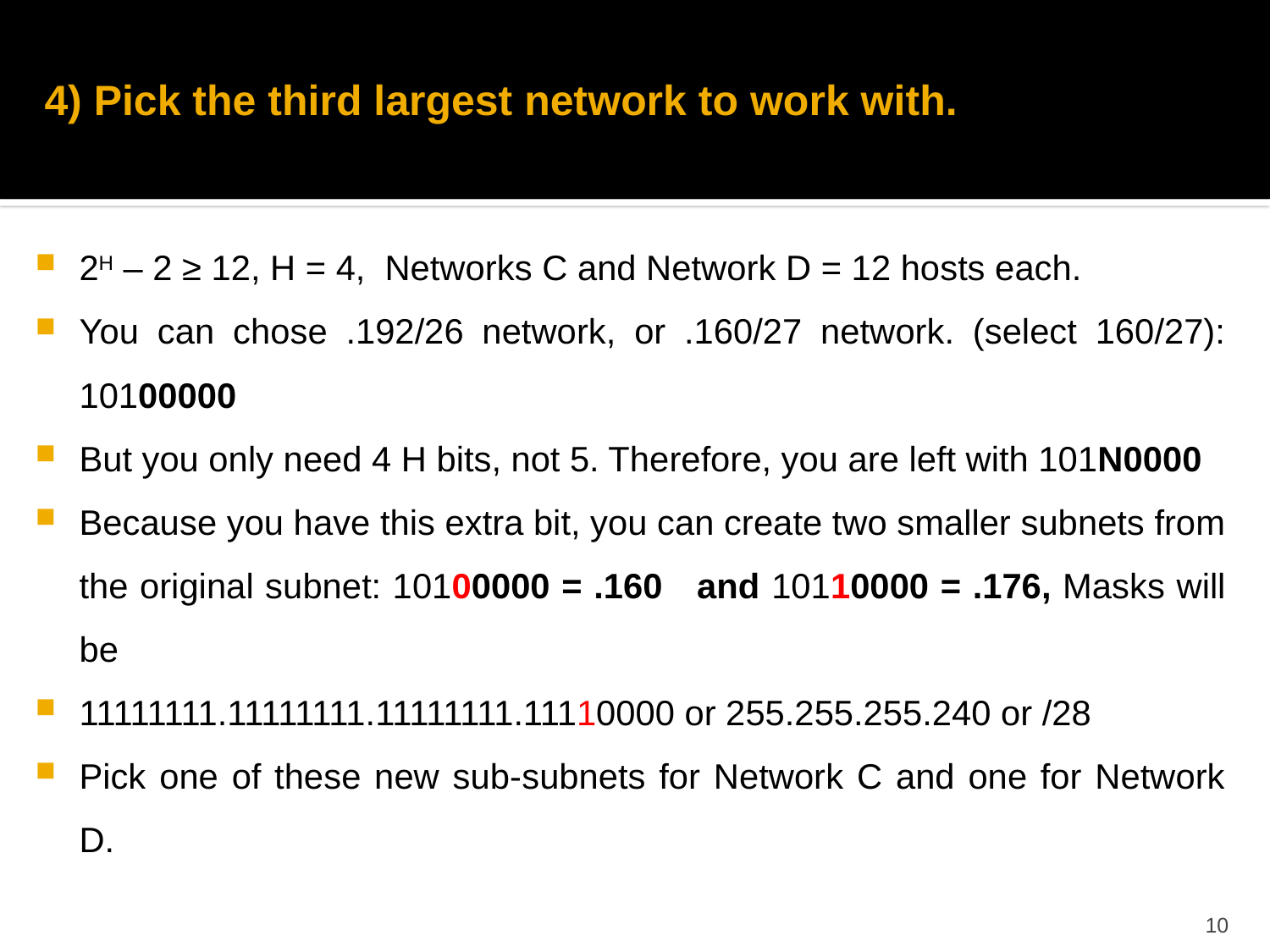

# 4) Pick the third largest network to work with.
2H – 2 ≥ 12, H = 4,  Networks C and Network D = 12 hosts each.
You can chose .192/26 network, or .160/27 network. (select 160/27): 10100000
But you only need 4 H bits, not 5. Therefore, you are left with 101N0000
Because you have this extra bit, you can create two smaller subnets from the original subnet: 10100000 = .160   and 10110000 = .176, Masks will be
11111111.11111111.11111111.11110000 or 255.255.255.240 or /28
Pick one of these new sub-subnets for Network C and one for Network D.

10